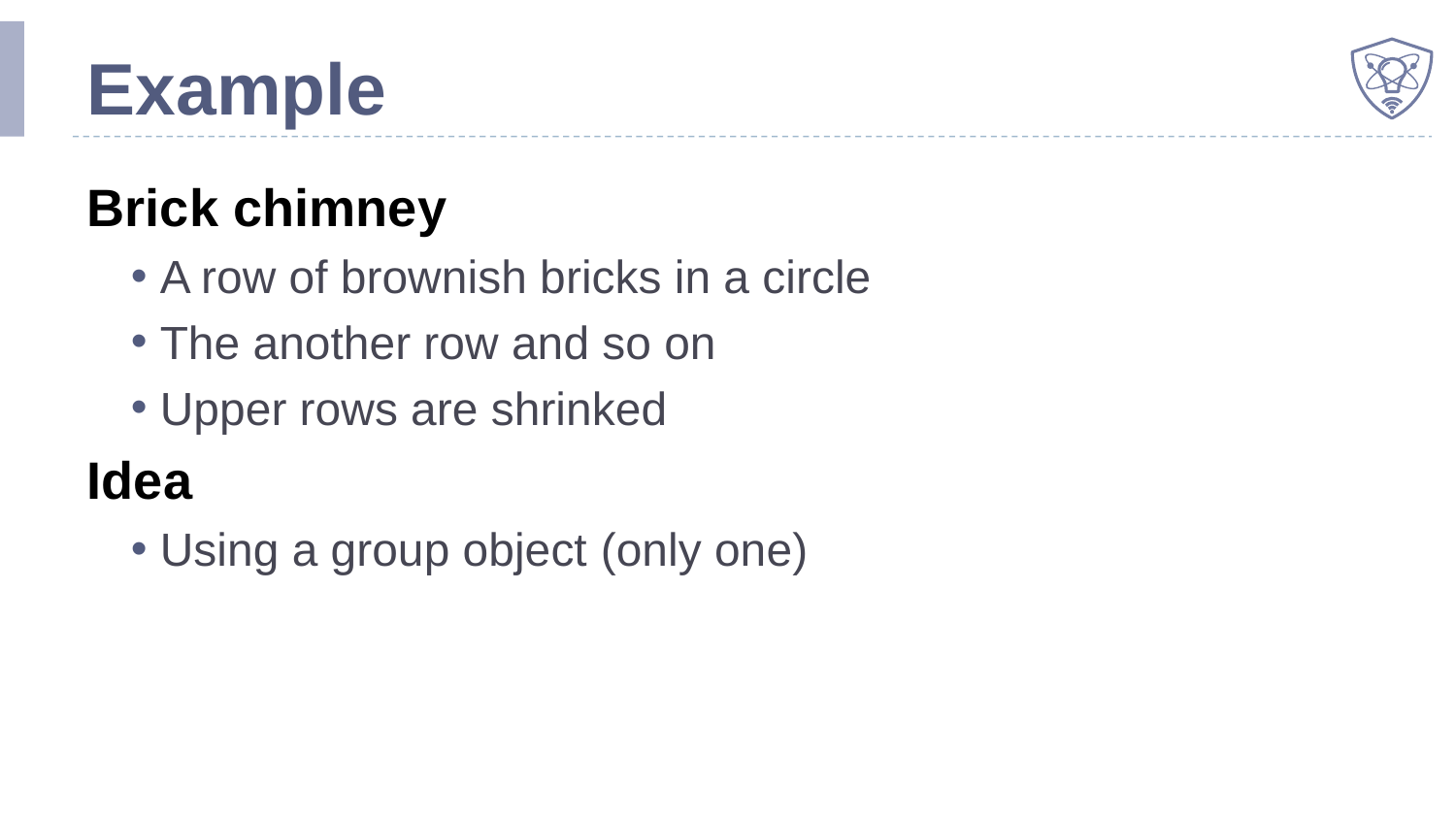

# Example
Brick chimney
A row of brownish bricks in a circle
The another row and so on
Upper rows are shrinked
Idea
Using a group object (only one)